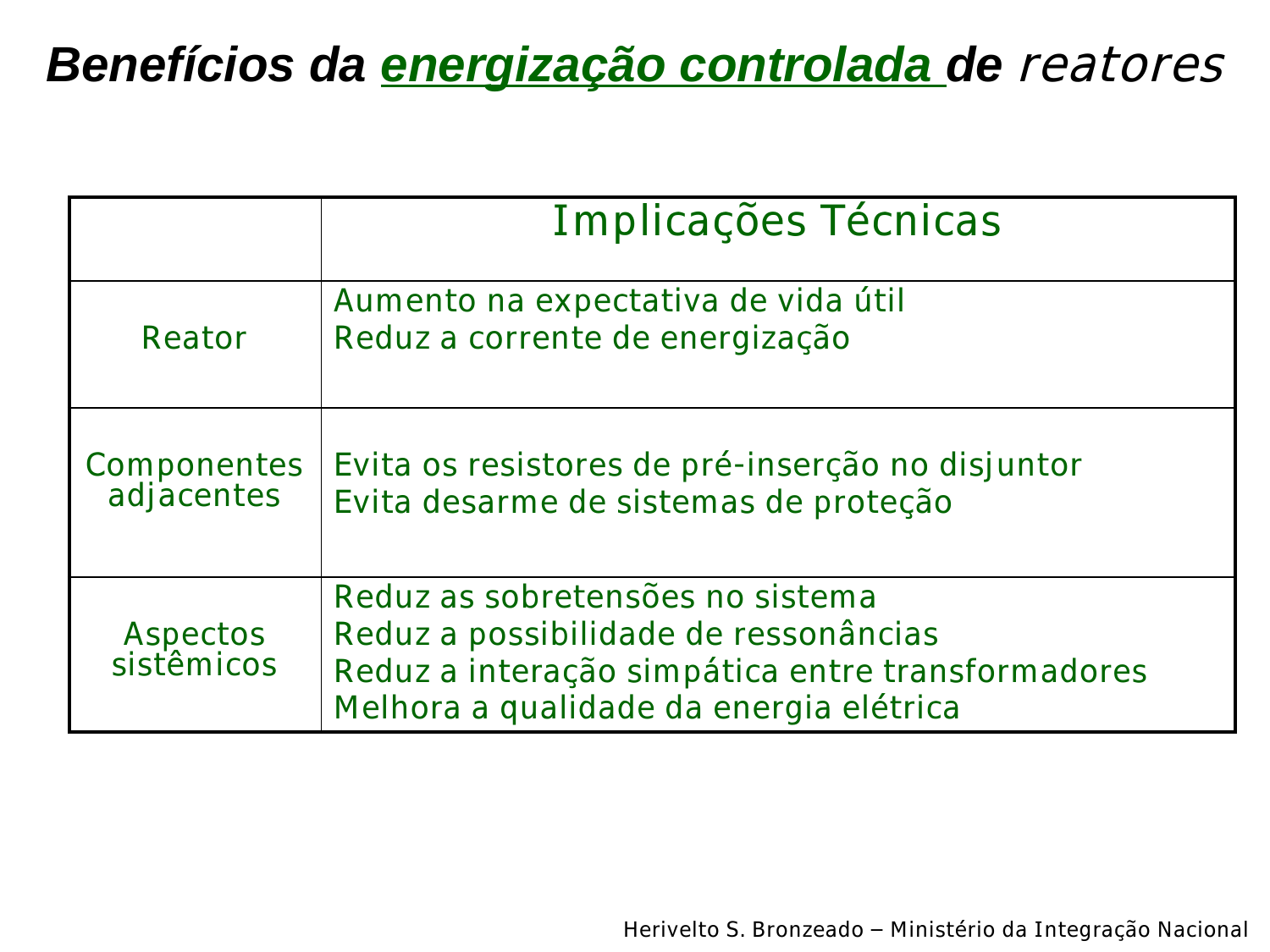

# Benefícios da energização controlada de reatores
|  | Implicações Técnicas |
| --- | --- |
| Reator | Aumento na expectativa de vida útil Reduz a corrente de energização |
| Componentes adjacentes | Evita os resistores de pré-inserção no disjuntor Evita desarme de sistemas de proteção |
| Aspectos sistêmicos | Reduz as sobretensões no sistema Reduz a possibilidade de ressonâncias Reduz a interação simpática entre transformadores Melhora a qualidade da energia elétrica |